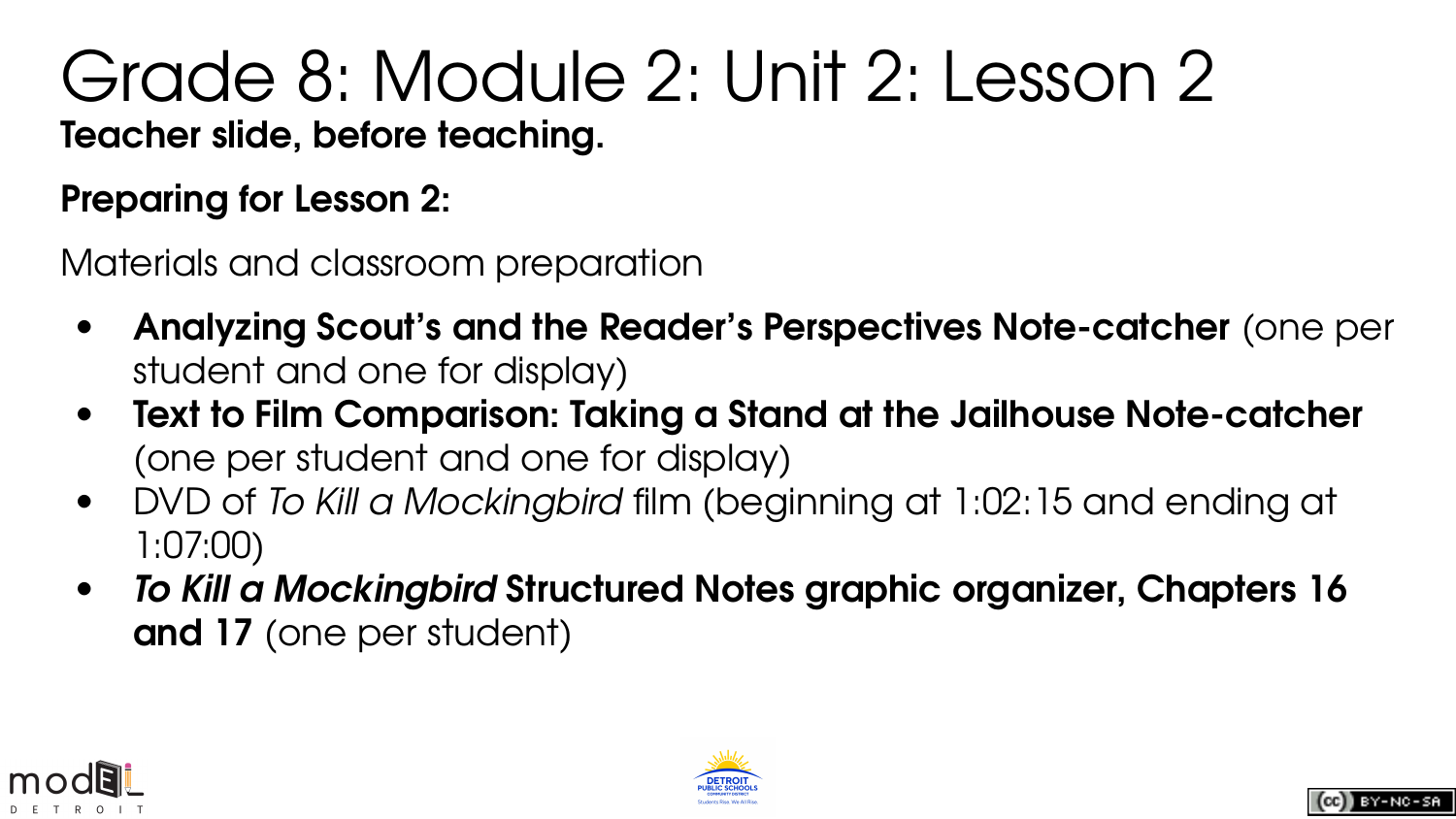

# Grade 8: Module 2: Unit 2: Lesson 2
Teacher slide, before teaching.
Preparing for Lesson 2:
Materials and classroom preparation
Analyzing Scout’s and the Reader’s Perspectives Note-catcher (one per student and one for display)
Text to Film Comparison: Taking a Stand at the Jailhouse Note-catcher (one per student and one for display)
DVD of To Kill a Mockingbird film (beginning at 1:02:15 and ending at 1:07:00)
To Kill a Mockingbird Structured Notes graphic organizer, Chapters 16 and 17 (one per student)